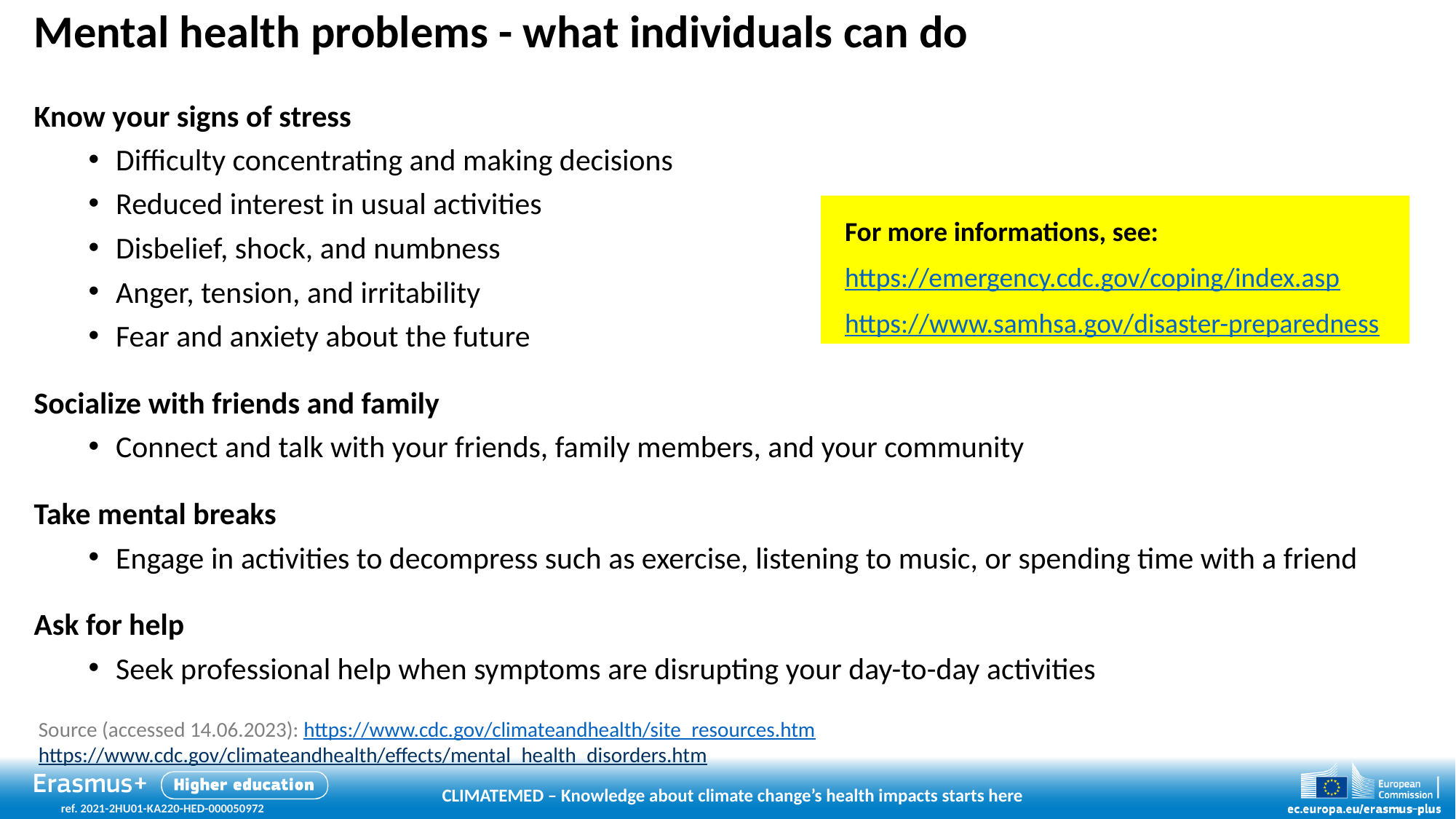

# Mental health problems - what individuals can do
Know your signs of stress
Difficulty concentrating and making decisions
Reduced interest in usual activities
Disbelief, shock, and numbness
Anger, tension, and irritability
Fear and anxiety about the future
Socialize with friends and family
Connect and talk with your friends, family members, and your community
Take mental breaks
Engage in activities to decompress such as exercise, listening to music, or spending time with a friend
Ask for help
Seek professional help when symptoms are disrupting your day-to-day activities

For more informations, see:
https://emergency.cdc.gov/coping/index.asp
https://www.samhsa.gov/disaster-preparedness
Source (accessed 14.06.2023): https://www.cdc.gov/climateandhealth/site_resources.htm
https://www.cdc.gov/climateandhealth/effects/mental_health_disorders.htm